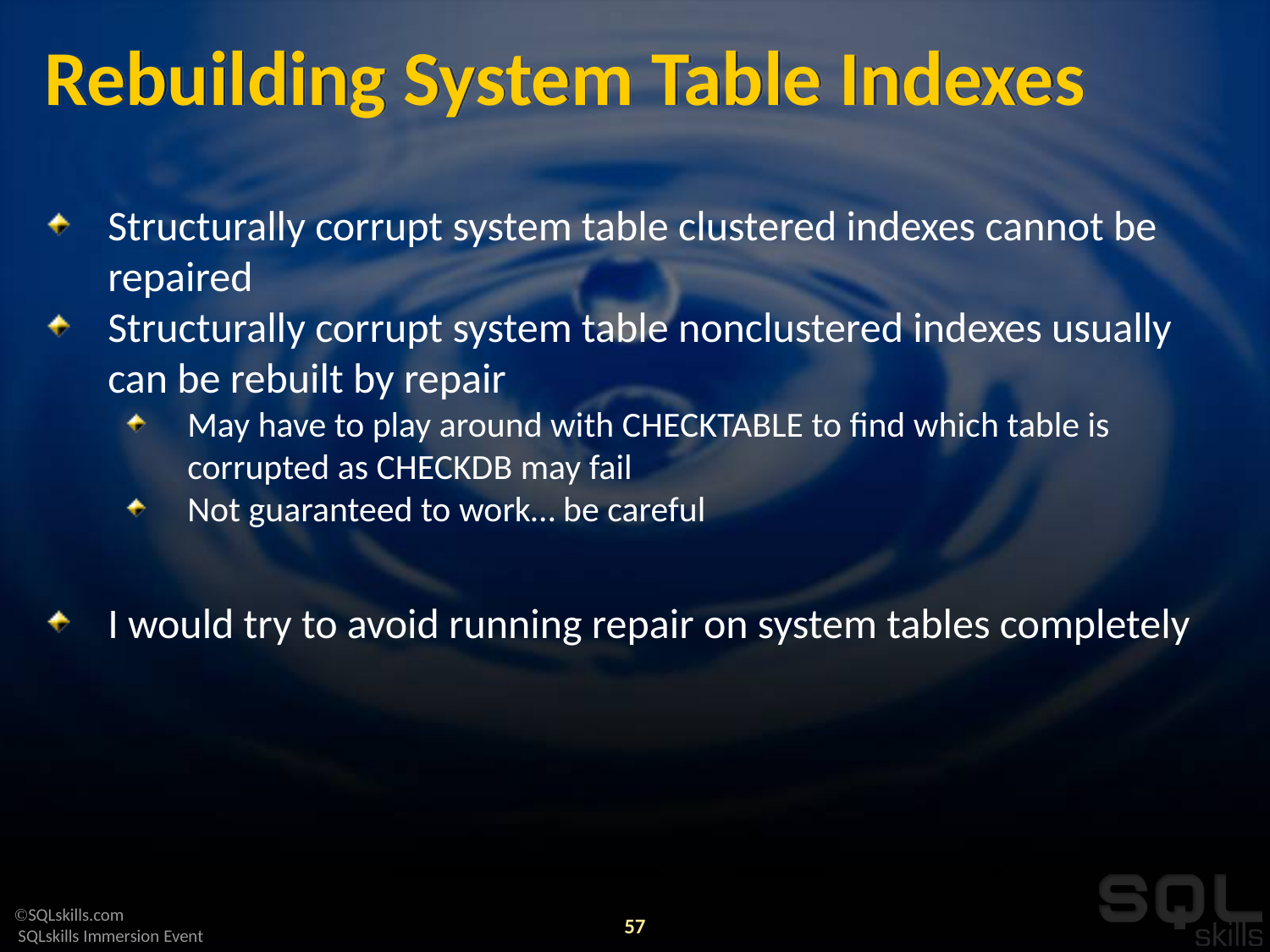

# Rebuilding System Table Indexes
Structurally corrupt system table clustered indexes cannot be repaired
Structurally corrupt system table nonclustered indexes usually can be rebuilt by repair
May have to play around with CHECKTABLE to find which table is corrupted as CHECKDB may fail
Not guaranteed to work… be careful

I would try to avoid running repair on system tables completely

57